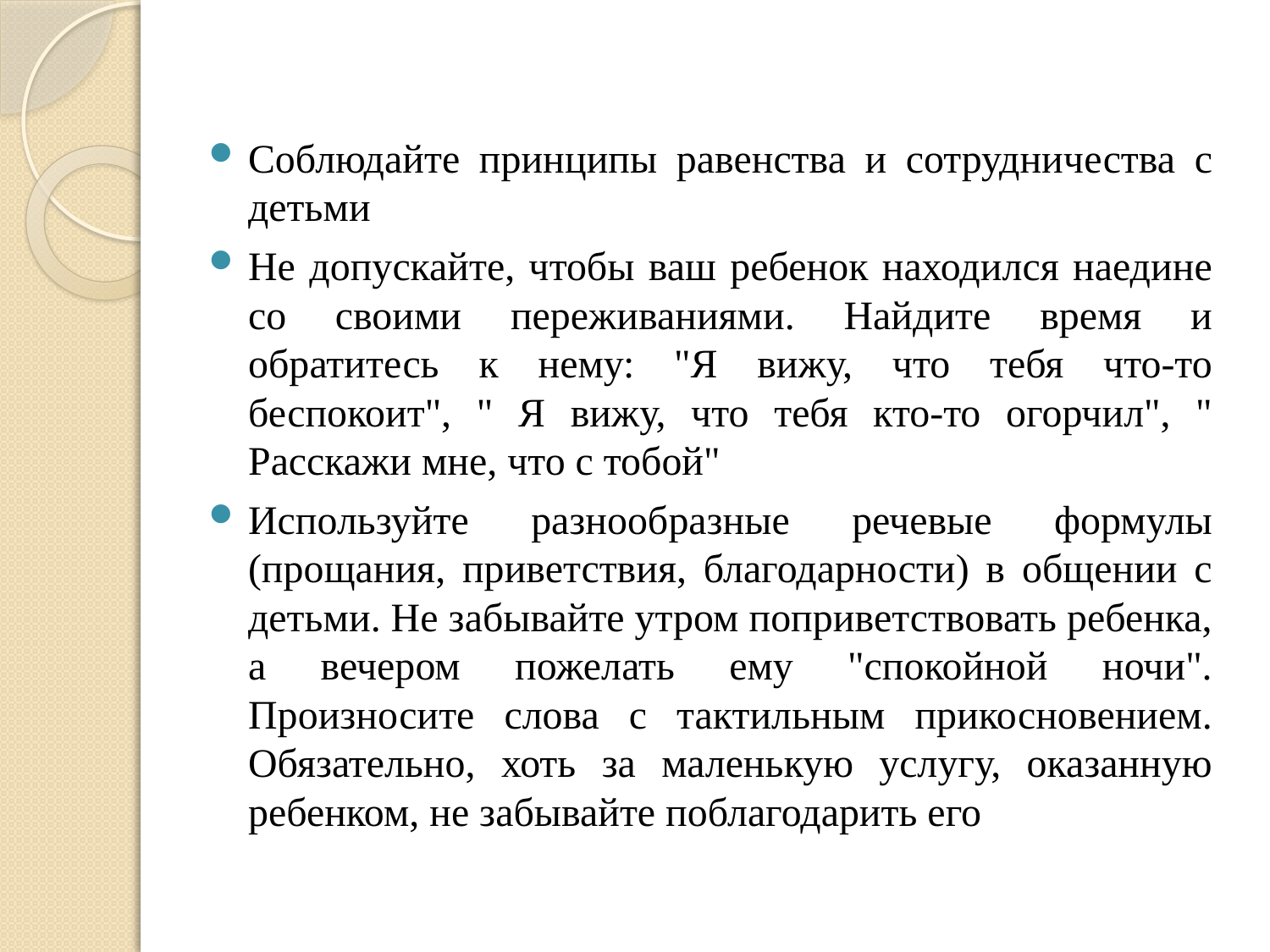

Соблюдайте принципы равенства и сотрудничества с детьми
Не допускайте, чтобы ваш ребенок находился наедине со своими переживаниями. Найдите время и обратитесь к нему: "Я вижу, что тебя что-то беспокоит", " Я вижу, что тебя кто-то огорчил", " Расскажи мне, что с тобой"
Используйте разнообразные речевые формулы (прощания, приветствия, благодарности) в общении с детьми. Не забывайте утром поприветствовать ребенка, а вечером пожелать ему "спокойной ночи". Произносите слова с тактильным прикосновением. Обязательно, хоть за маленькую услугу, оказанную ребенком, не забывайте поблагодарить его